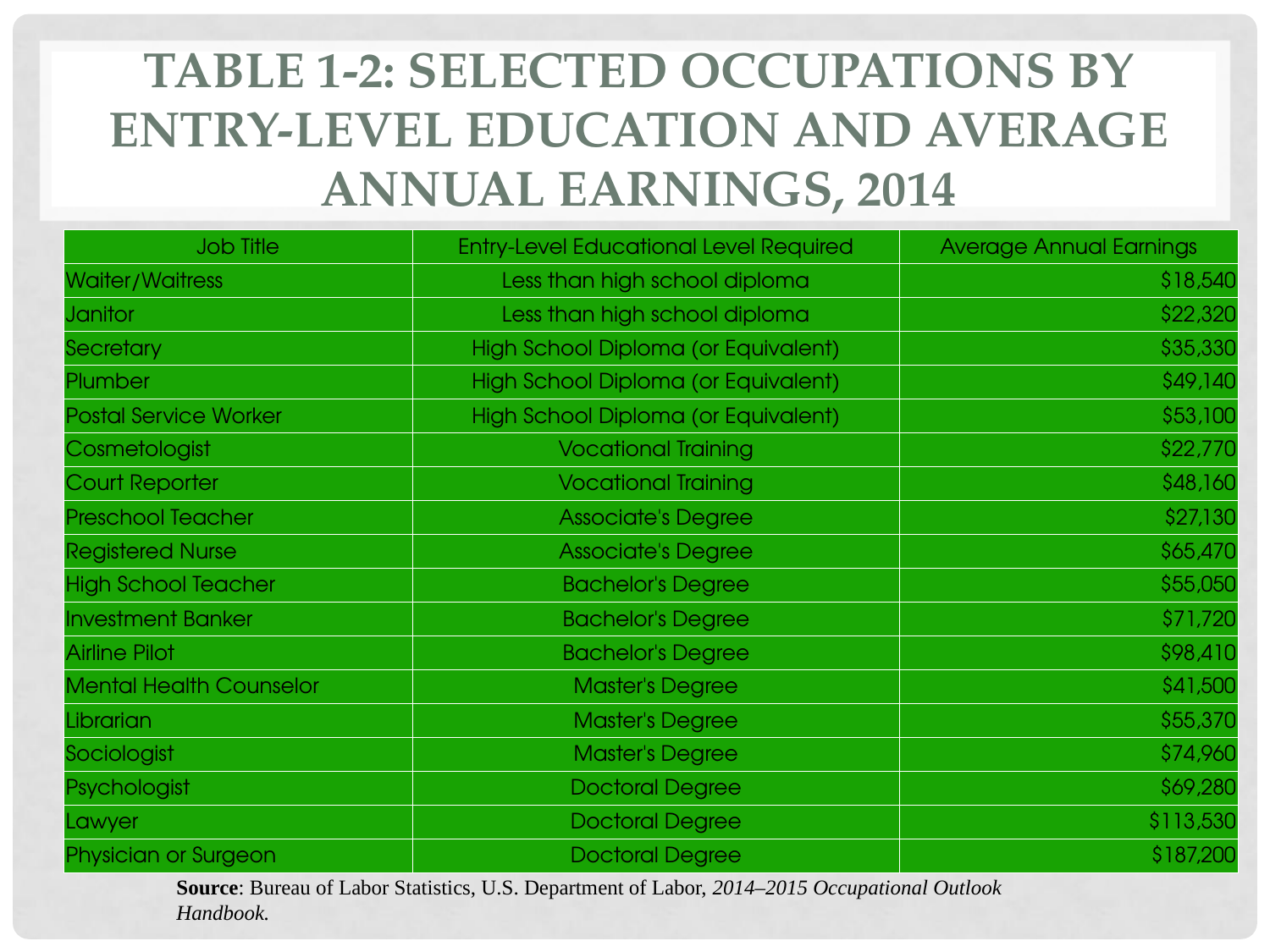

# TABLE 1-2: SELECTED OCCUPATIONS BY ENTRY-LEVEL EDUCATION AND AVERAGE ANNUAL EARNINGS, 2014
| Job Title | Entry-Level Educational Level Required | Average Annual Earnings |
| --- | --- | --- |
| Waiter/Waitress | Less than high school diploma | $18,540 |
| Janitor | Less than high school diploma | $22,320 |
| Secretary | High School Diploma (or Equivalent) | $35,330 |
| Plumber | High School Diploma (or Equivalent) | $49,140 |
| Postal Service Worker | High School Diploma (or Equivalent) | $53,100 |
| Cosmetologist | Vocational Training | $22,770 |
| Court Reporter | Vocational Training | $48,160 |
| Preschool Teacher | Associate's Degree | $27,130 |
| Registered Nurse | Associate's Degree | $65,470 |
| High School Teacher | Bachelor's Degree | $55,050 |
| Investment Banker | Bachelor's Degree | $71,720 |
| Airline Pilot | Bachelor's Degree | $98,410 |
| Mental Health Counselor | Master's Degree | $41,500 |
| Librarian | Master's Degree | $55,370 |
| Sociologist | Master's Degree | $74,960 |
| Psychologist | Doctoral Degree | $69,280 |
| Lawyer | Doctoral Degree | $113,530 |
| Physician or Surgeon | Doctoral Degree | $187,200 |

Source: Bureau of Labor Statistics, U.S. Department of Labor, 2014–2015 Occupational Outlook Handbook.